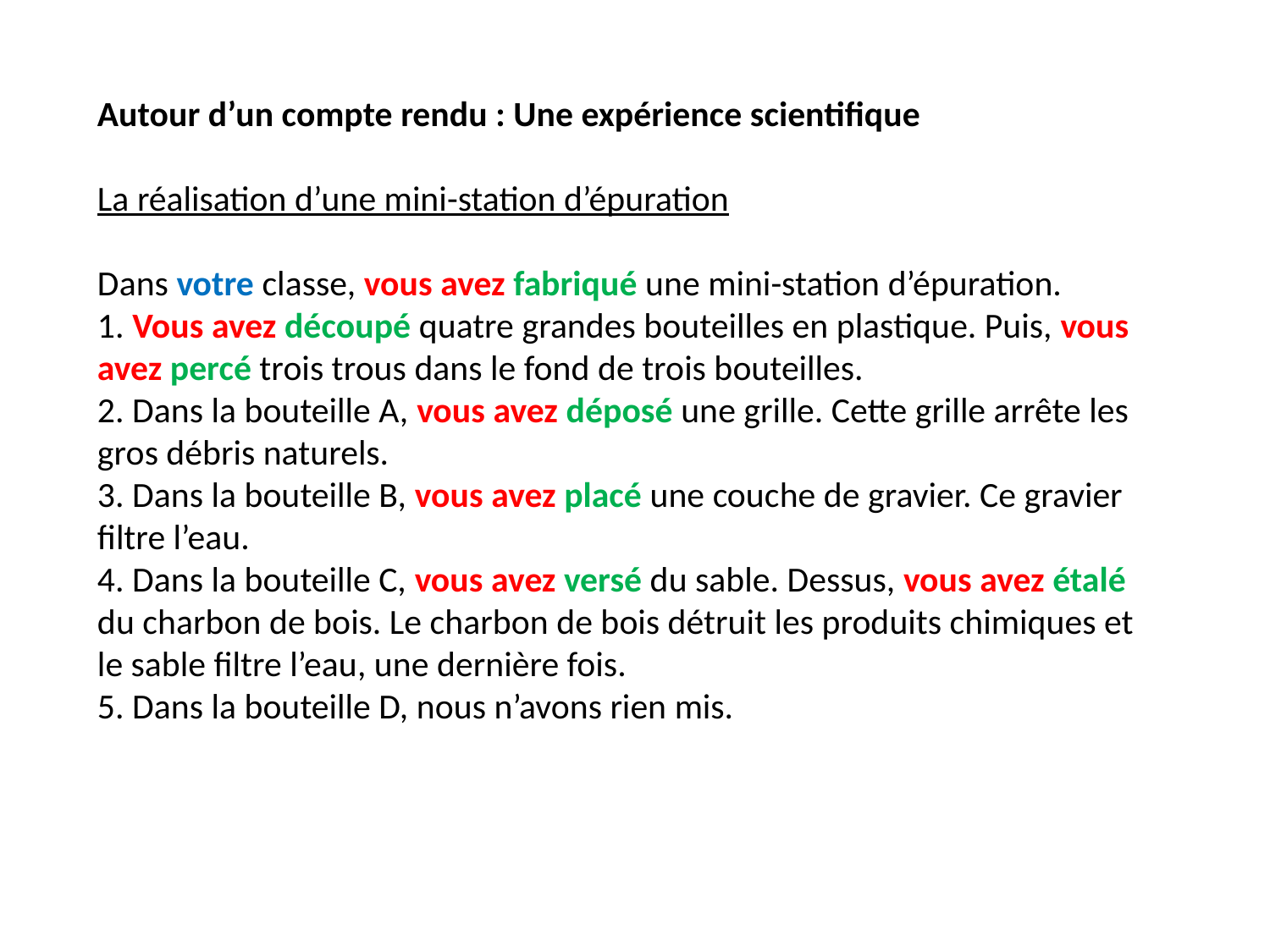

Autour d’un compte rendu : Une expérience scientifique

La réalisation d’une mini-station d’épuration

Dans votre classe, vous avez fabriqué une mini-station d’épuration.
1. Vous avez découpé quatre grandes bouteilles en plastique. Puis, vous avez percé trois trous dans le fond de trois bouteilles.
2. Dans la bouteille A, vous avez déposé une grille. Cette grille arrête les gros débris naturels.
3. Dans la bouteille B, vous avez placé une couche de gravier. Ce gravier filtre l’eau.
4. Dans la bouteille C, vous avez versé du sable. Dessus, vous avez étalé du charbon de bois. Le charbon de bois détruit les produits chimiques et le sable filtre l’eau, une dernière fois.
5. Dans la bouteille D, nous n’avons rien mis.